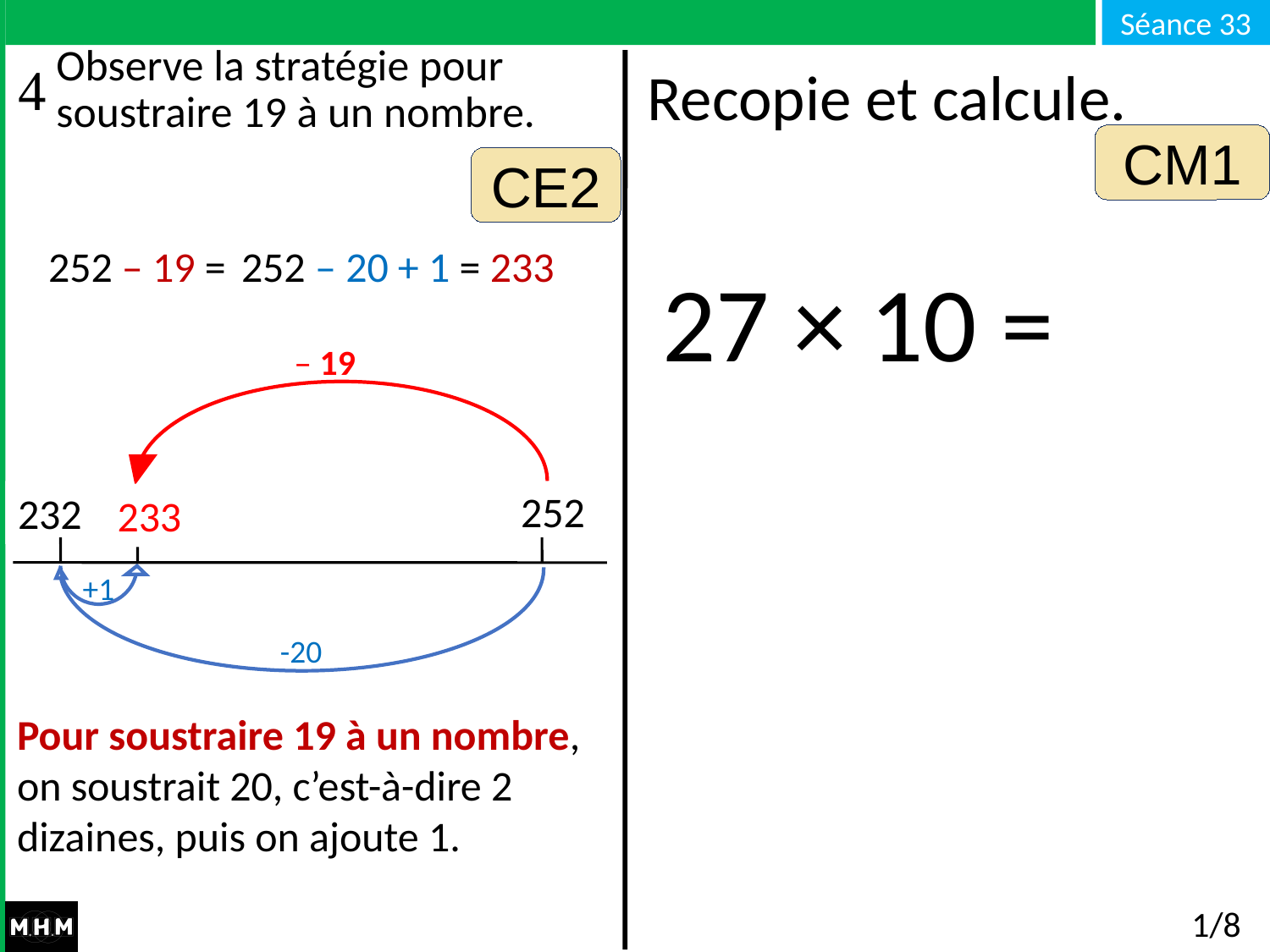

Observe la stratégie pour soustraire 19 à un nombre.
Recopie et calcule.

CM1
CE2
252 – 20 + 1 = 233
252 – 19 =
27 × 10 =
– 19

252
232
?
233
+1

-20
Pour soustraire 19 à un nombre, on soustrait 20, c’est-à-dire 2 dizaines, puis on ajoute 1.
# 1/8